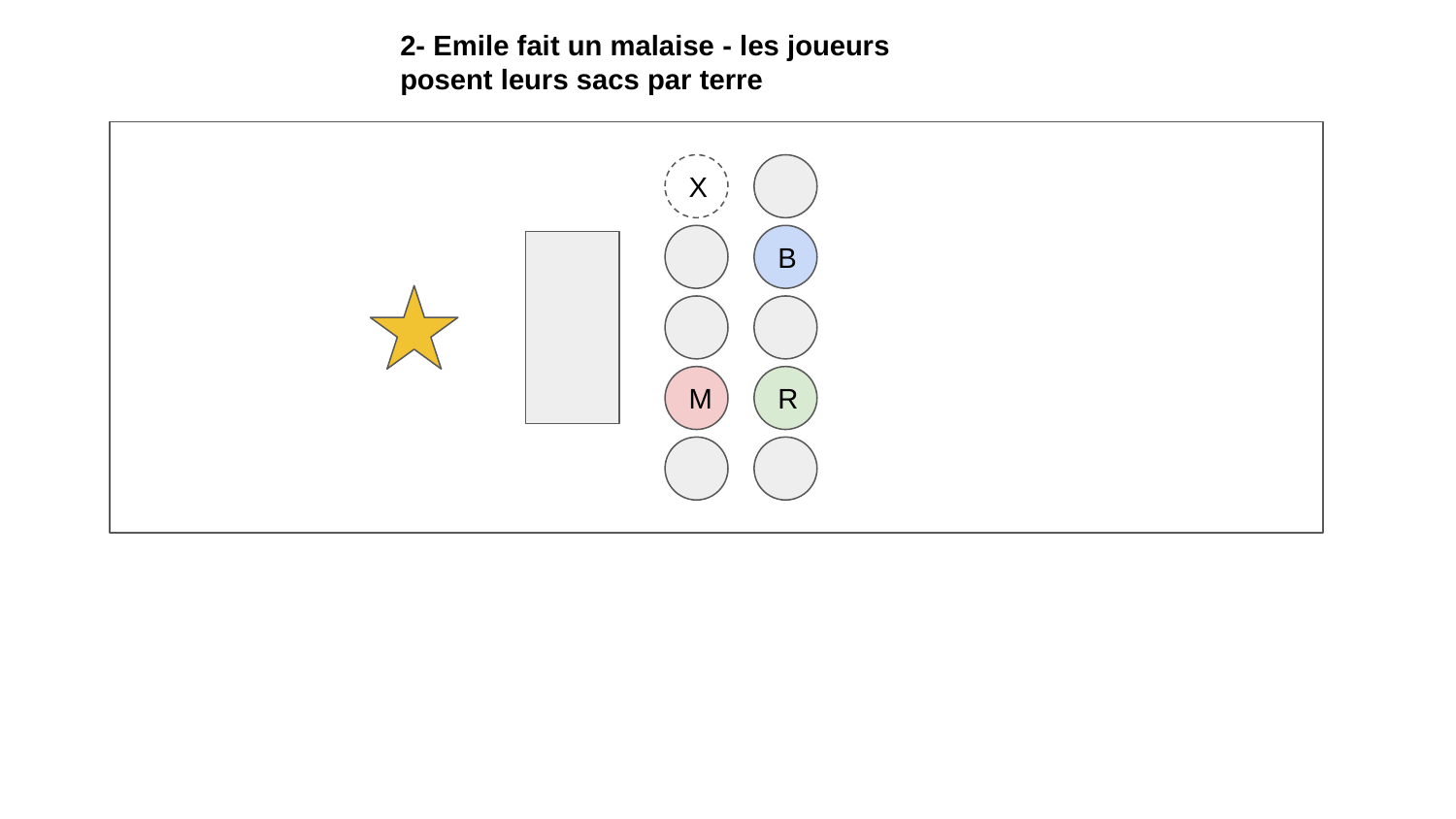

2- Emile fait un malaise - les joueurs posent leurs sacs par terre

X

B

M
R